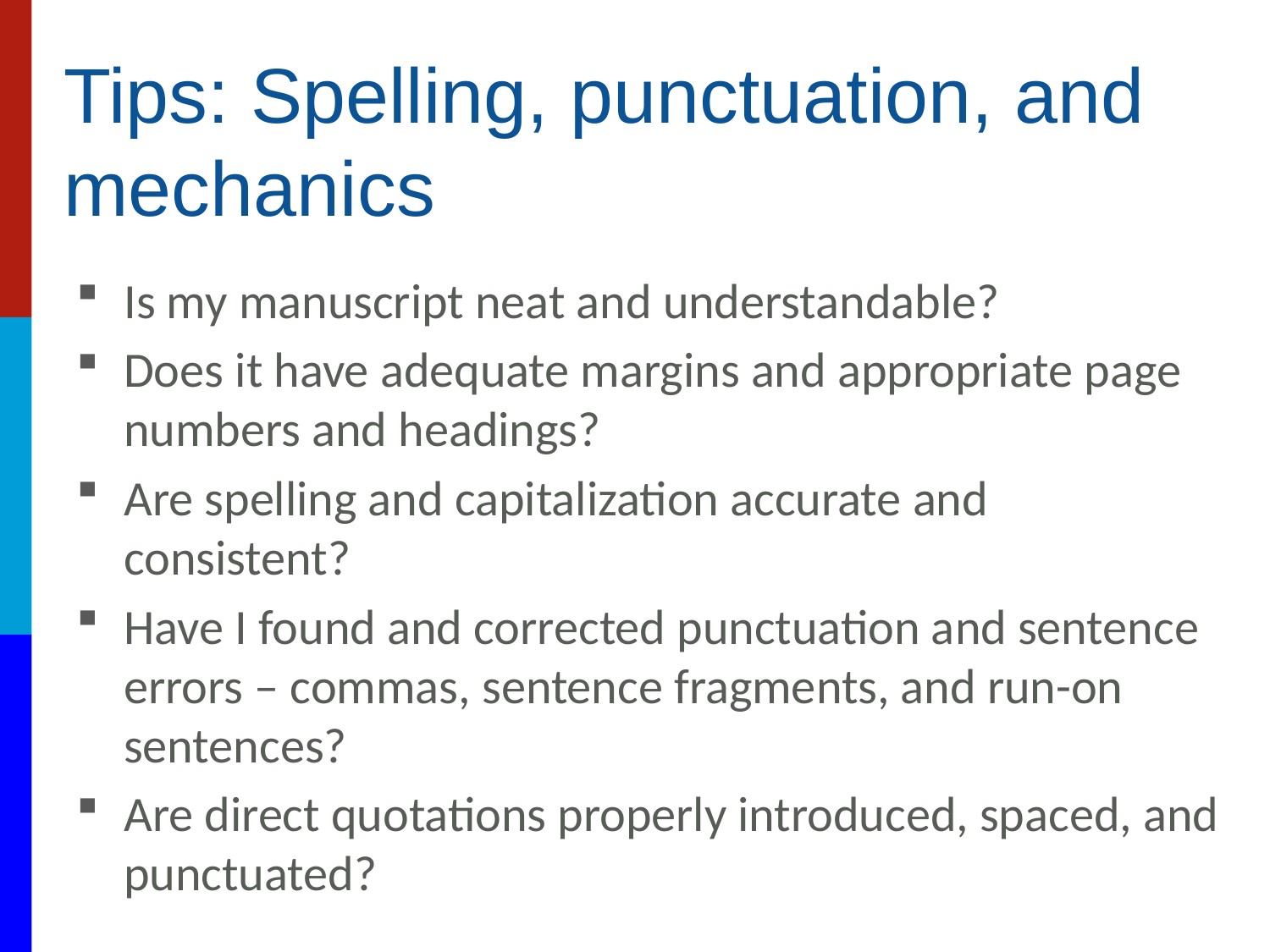

# Tips: Spelling, punctuation, and mechanics
Is my manuscript neat and understandable?
Does it have adequate margins and appropriate page numbers and headings?
Are spelling and capitalization accurate and consistent?
Have I found and corrected punctuation and sentence errors – commas, sentence fragments, and run-on sentences?
Are direct quotations properly introduced, spaced, and punctuated?